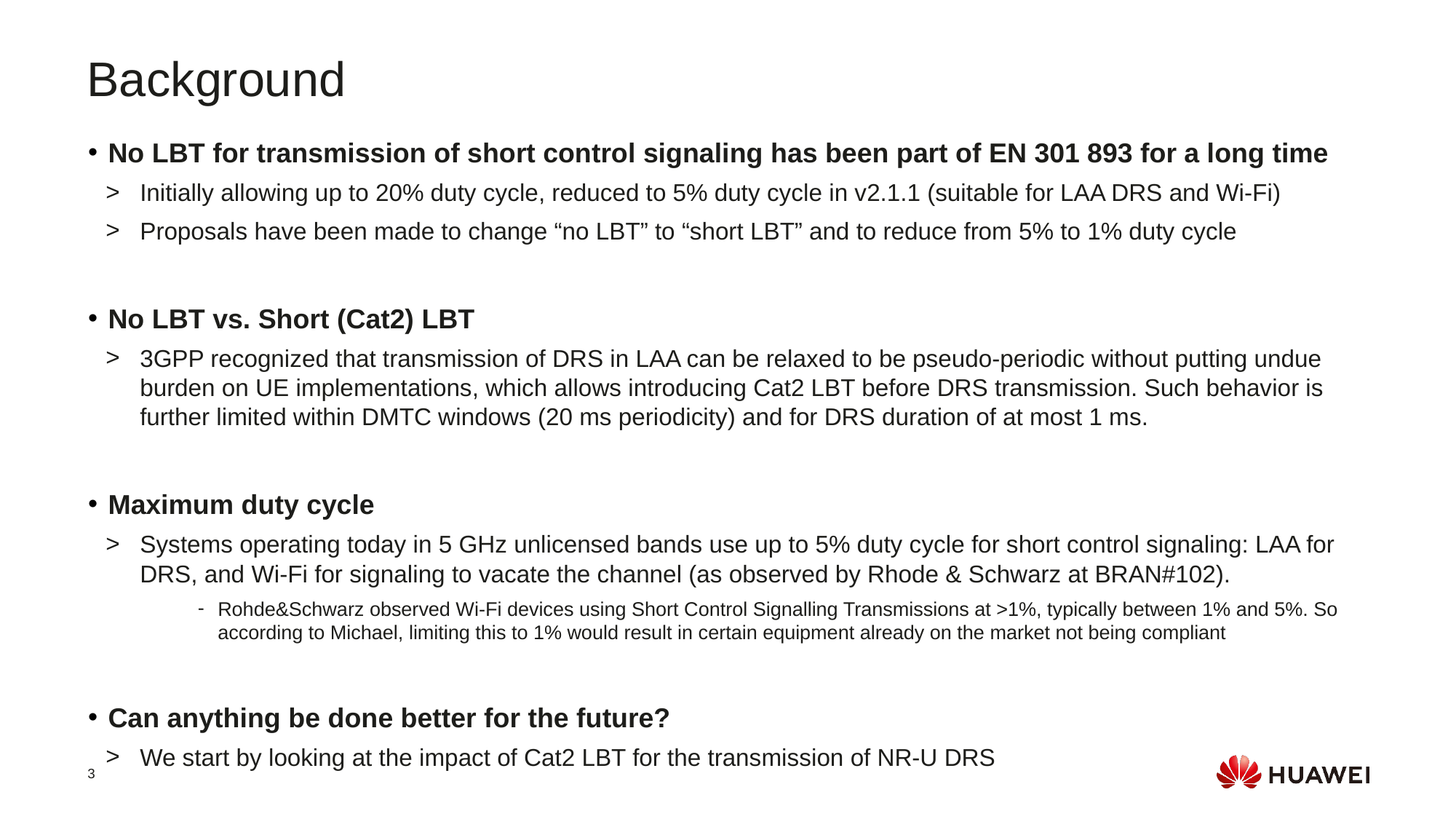

Background
No LBT for transmission of short control signaling has been part of EN 301 893 for a long time
Initially allowing up to 20% duty cycle, reduced to 5% duty cycle in v2.1.1 (suitable for LAA DRS and Wi-Fi)
Proposals have been made to change “no LBT” to “short LBT” and to reduce from 5% to 1% duty cycle

No LBT vs. Short (Cat2) LBT
3GPP recognized that transmission of DRS in LAA can be relaxed to be pseudo-periodic without putting undue burden on UE implementations, which allows introducing Cat2 LBT before DRS transmission. Such behavior is further limited within DMTC windows (20 ms periodicity) and for DRS duration of at most 1 ms.

Maximum duty cycle
Systems operating today in 5 GHz unlicensed bands use up to 5% duty cycle for short control signaling: LAA for DRS, and Wi-Fi for signaling to vacate the channel (as observed by Rhode & Schwarz at BRAN#102).
Rohde&Schwarz observed Wi-Fi devices using Short Control Signalling Transmissions at >1%, typically between 1% and 5%. So according to Michael, limiting this to 1% would result in certain equipment already on the market not being compliant

Can anything be done better for the future?
We start by looking at the impact of Cat2 LBT for the transmission of NR-U DRS